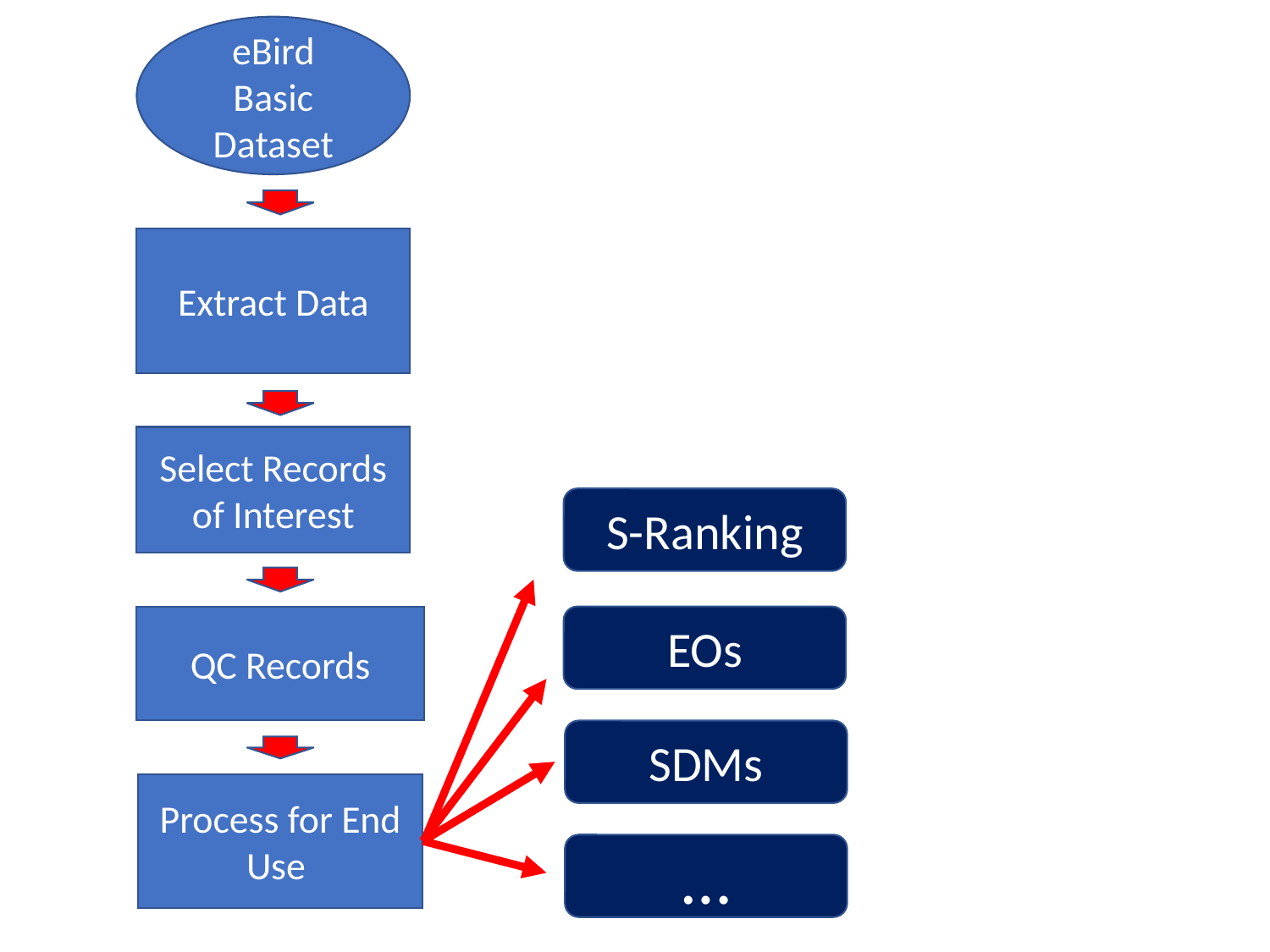

eBird Basic Dataset

Extract Data

Select Records of Interest
S-Ranking

QC Records
EOs
SDMs

Process for End Use
…